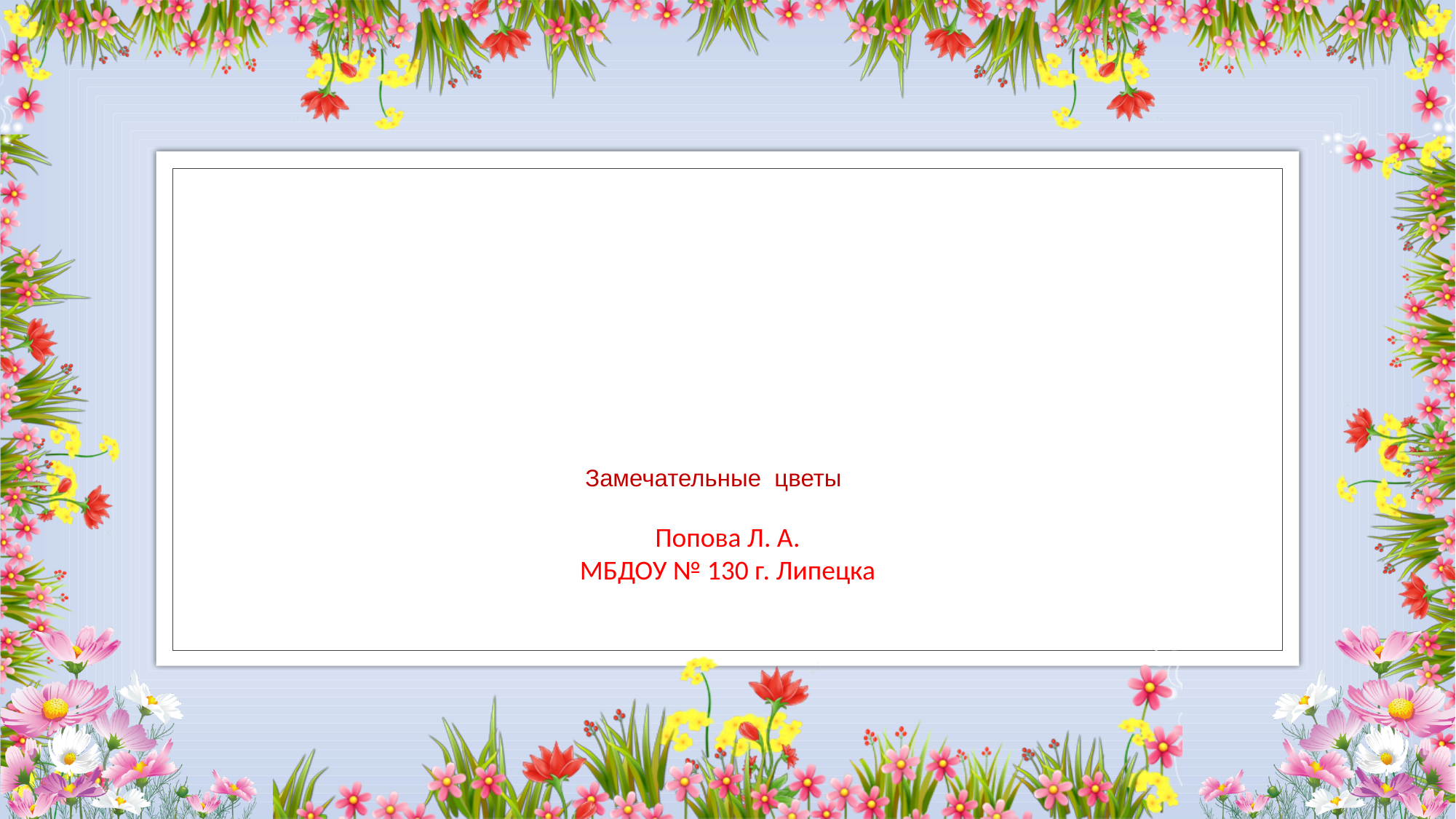

# Замечательные  цветы
Попова Л. А.
МБДОУ № 130 г. Липецка